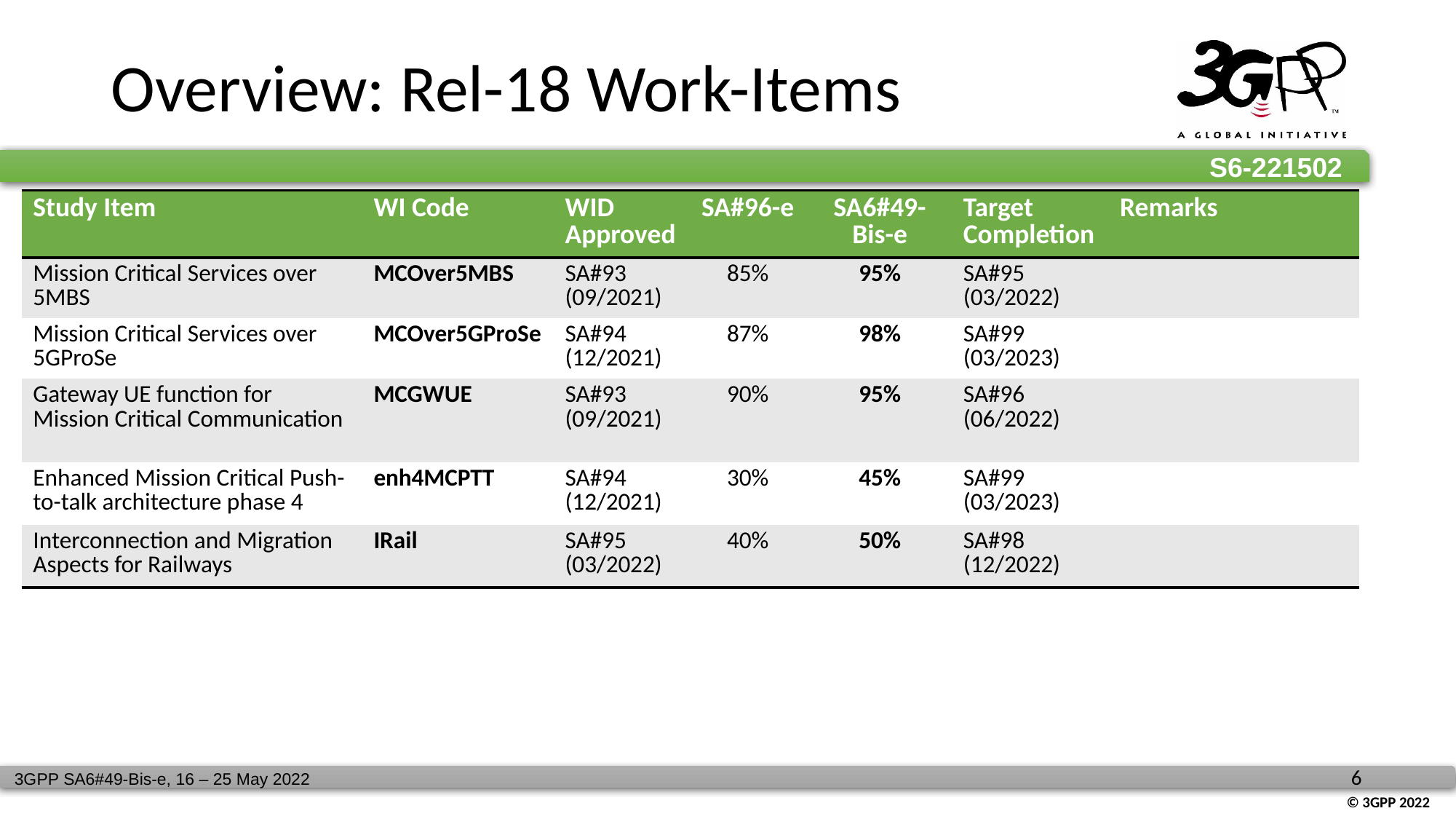

# Overview: Rel-18 Work-Items
| Study Item | WI Code | WID Approved | SA#96-e | SA6#49-Bis-e | Target Completion | Remarks |
| --- | --- | --- | --- | --- | --- | --- |
| Mission Critical Services over 5MBS | MCOver5MBS | SA#93 (09/2021) | 85% | 95% | SA#95 (03/2022) |  |
| Mission Critical Services over 5GProSe | MCOver5GProSe | SA#94 (12/2021) | 87% | 98% | SA#99 (03/2023) |  |
| Gateway UE function for Mission Critical Communication | MCGWUE | SA#93 (09/2021) | 90% | 95% | SA#96 (06/2022) |  |
| Enhanced Mission Critical Push-to-talk architecture phase 4 | enh4MCPTT | SA#94 (12/2021) | 30% | 45% | SA#99 (03/2023) |  |
| Interconnection and Migration Aspects for Railways | IRail | SA#95 (03/2022) | 40% | 50% | SA#98 (12/2022) |  |